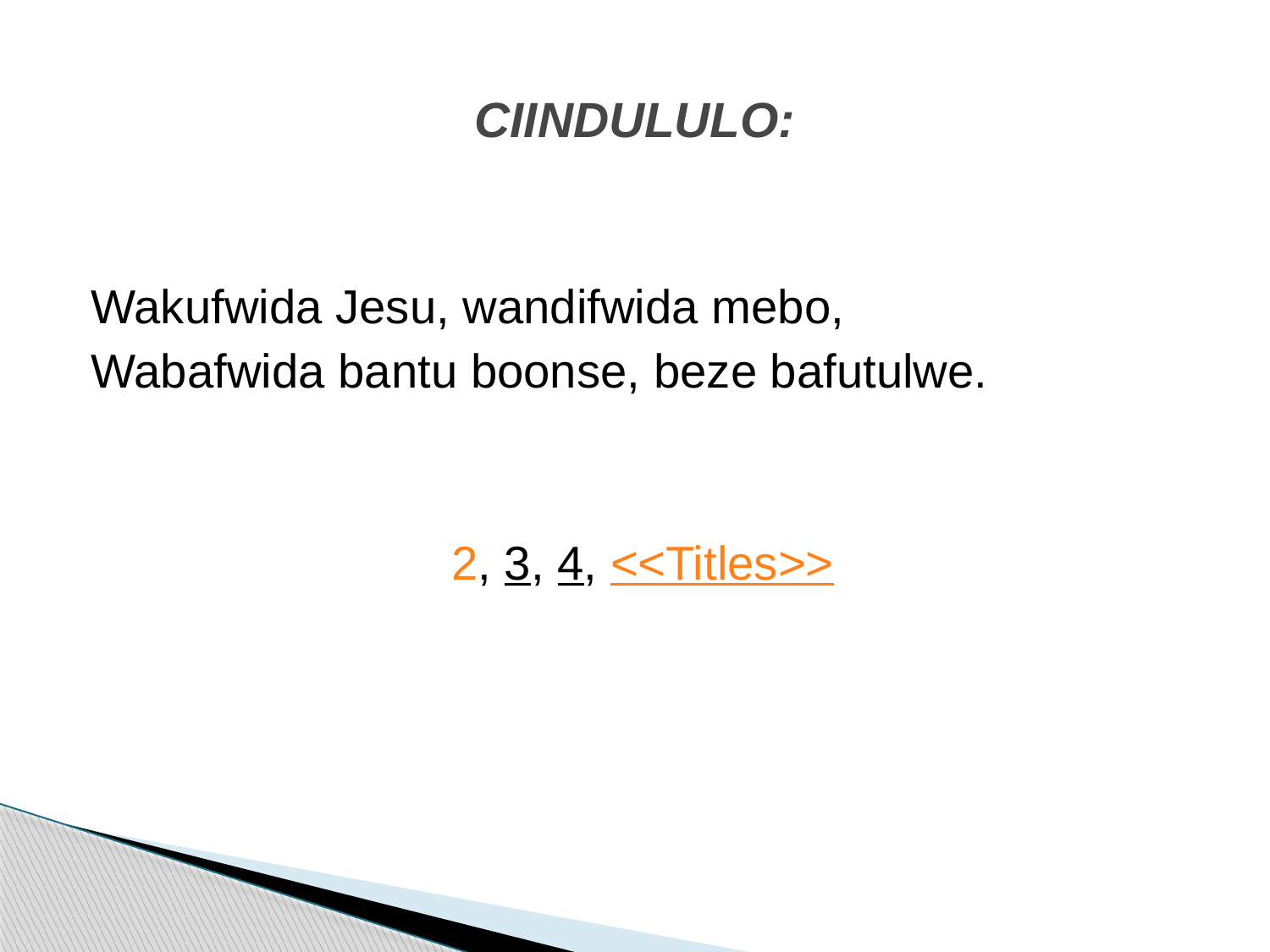

# CIINDULULO:

Wakufwida Jesu, wandifwida mebo,
Wabafwida bantu boonse, beze bafutulwe.

2, 3, 4, <<Titles>>